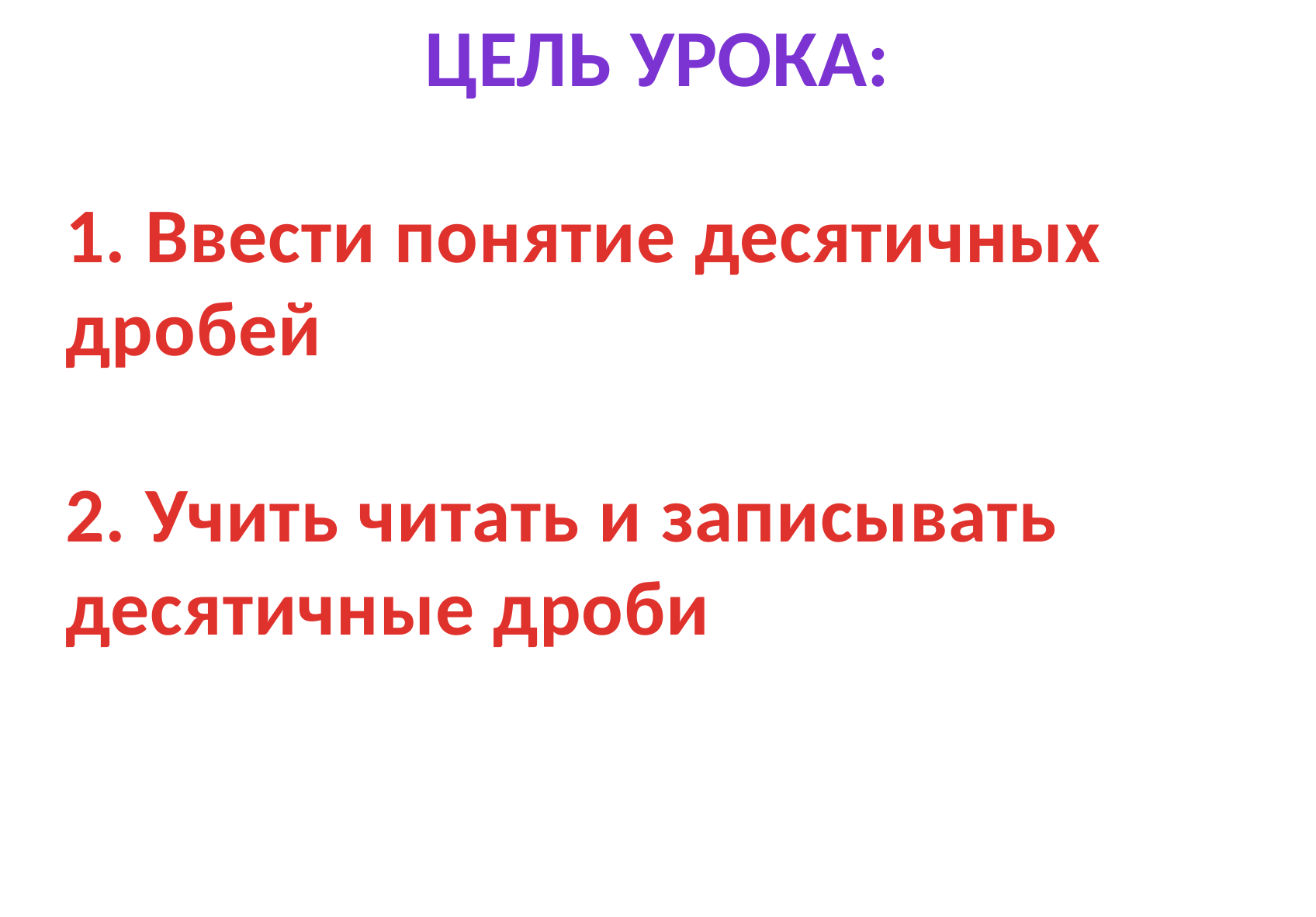

ЦЕЛЬ УРОКА:
# 1. Ввести понятие десятичных дробей 2. Учить читать и записывать десятичные дроби